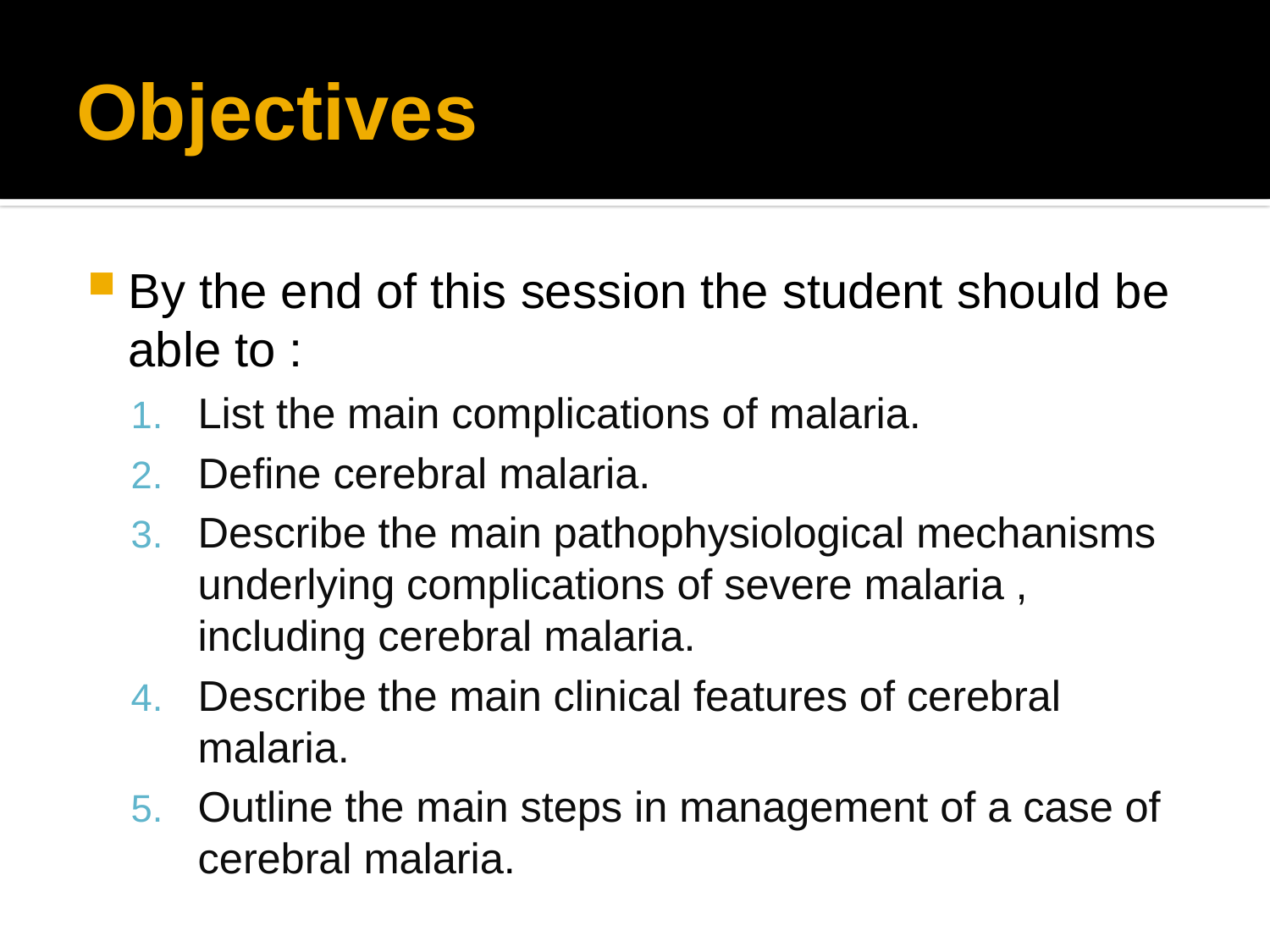

# Objectives
By the end of this session the student should be able to :
List the main complications of malaria.
Define cerebral malaria.
Describe the main pathophysiological mechanisms underlying complications of severe malaria , including cerebral malaria.
Describe the main clinical features of cerebral malaria.
Outline the main steps in management of a case of cerebral malaria.